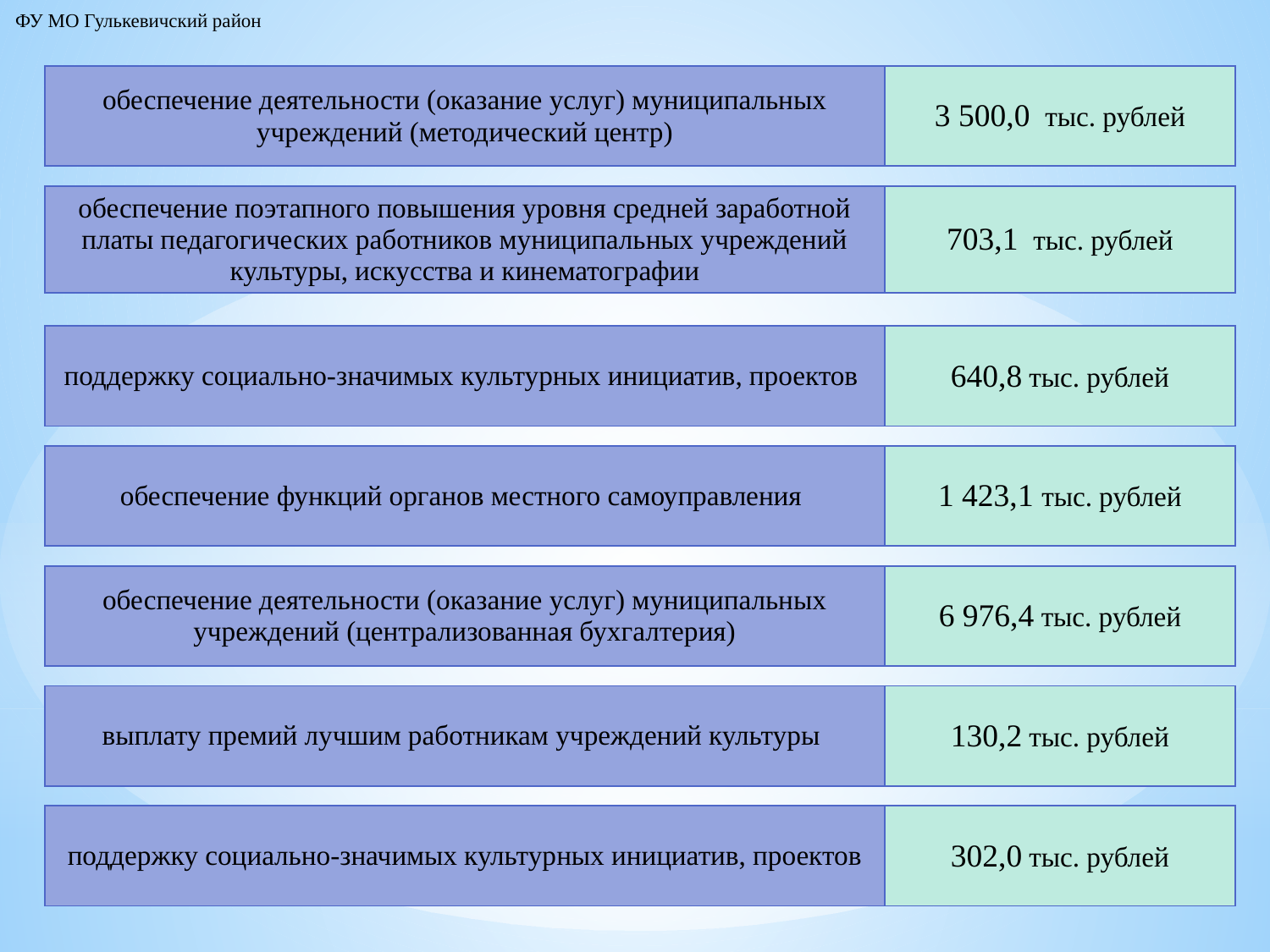

ФУ МО Гулькевичский район
| обеспечение деятельности (оказание услуг) муниципальных учреждений (методический центр) | 3 500,0 тыс. рублей |
| --- | --- |
| обеспечение поэтапного повышения уровня средней заработной платы педагогических работников муниципальных учреждений культуры, искусства и кинематографии | 703,1 тыс. рублей |
| --- | --- |
| поддержку социально-значимых культурных инициатив, проектов | 640,8 тыс. рублей |
| --- | --- |
| обеспечение функций органов местного самоуправления | 1 423,1 тыс. рублей |
| --- | --- |
| обеспечение деятельности (оказание услуг) муниципальных учреждений (централизованная бухгалтерия) | 6 976,4 тыс. рублей |
| --- | --- |
| выплату премий лучшим работникам учреждений культуры | 130,2 тыс. рублей |
| --- | --- |
| поддержку социально-значимых культурных инициатив, проектов | 302,0 тыс. рублей |
| --- | --- |